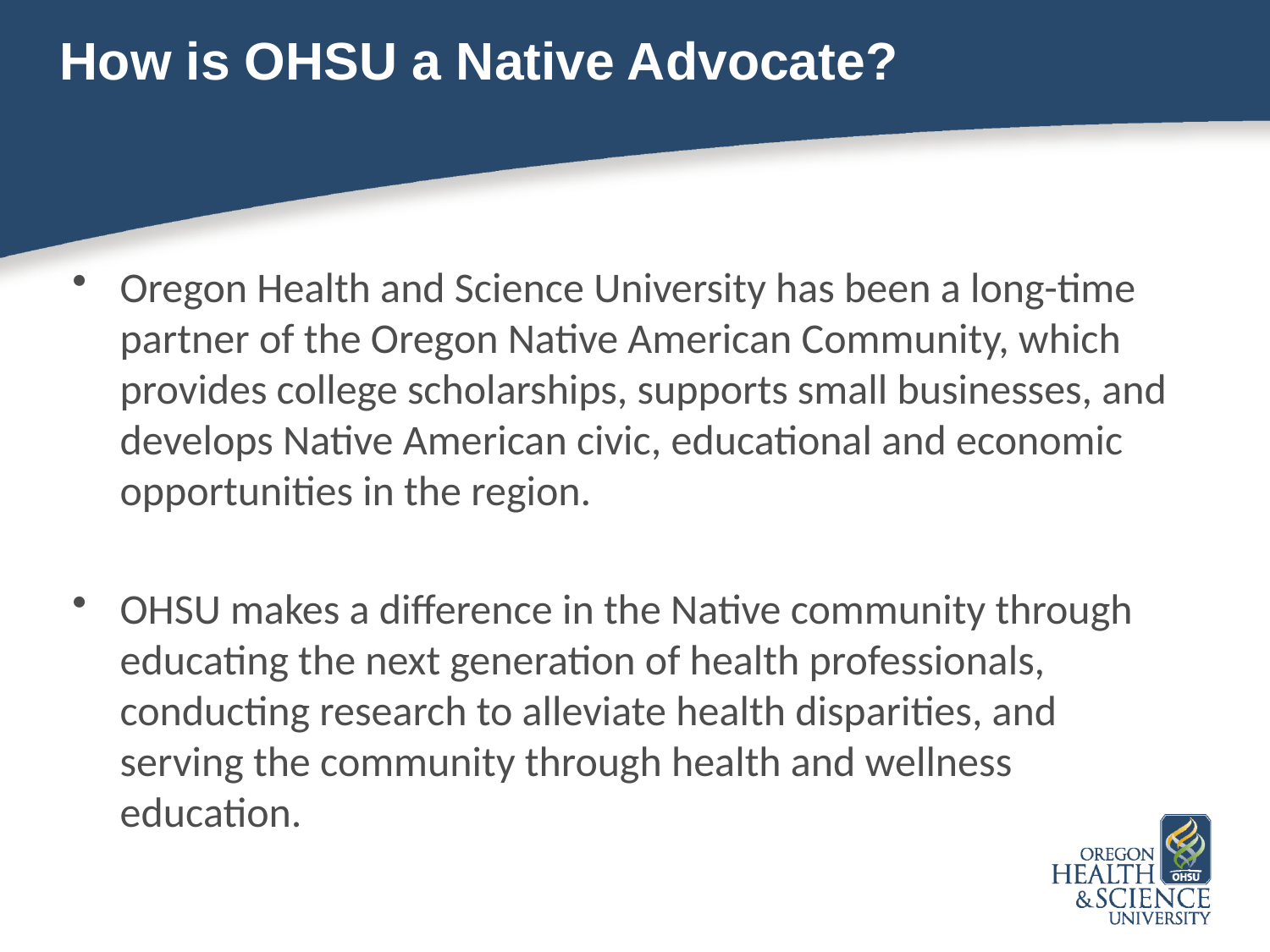

# How is OHSU a Native Advocate?
Oregon Health and Science University has been a long-time partner of the Oregon Native American Community, which provides college scholarships, supports small businesses, and develops Native American civic, educational and economic opportunities in the region.

OHSU makes a difference in the Native community through educating the next generation of health professionals, conducting research to alleviate health disparities, and serving the community through health and wellness education.